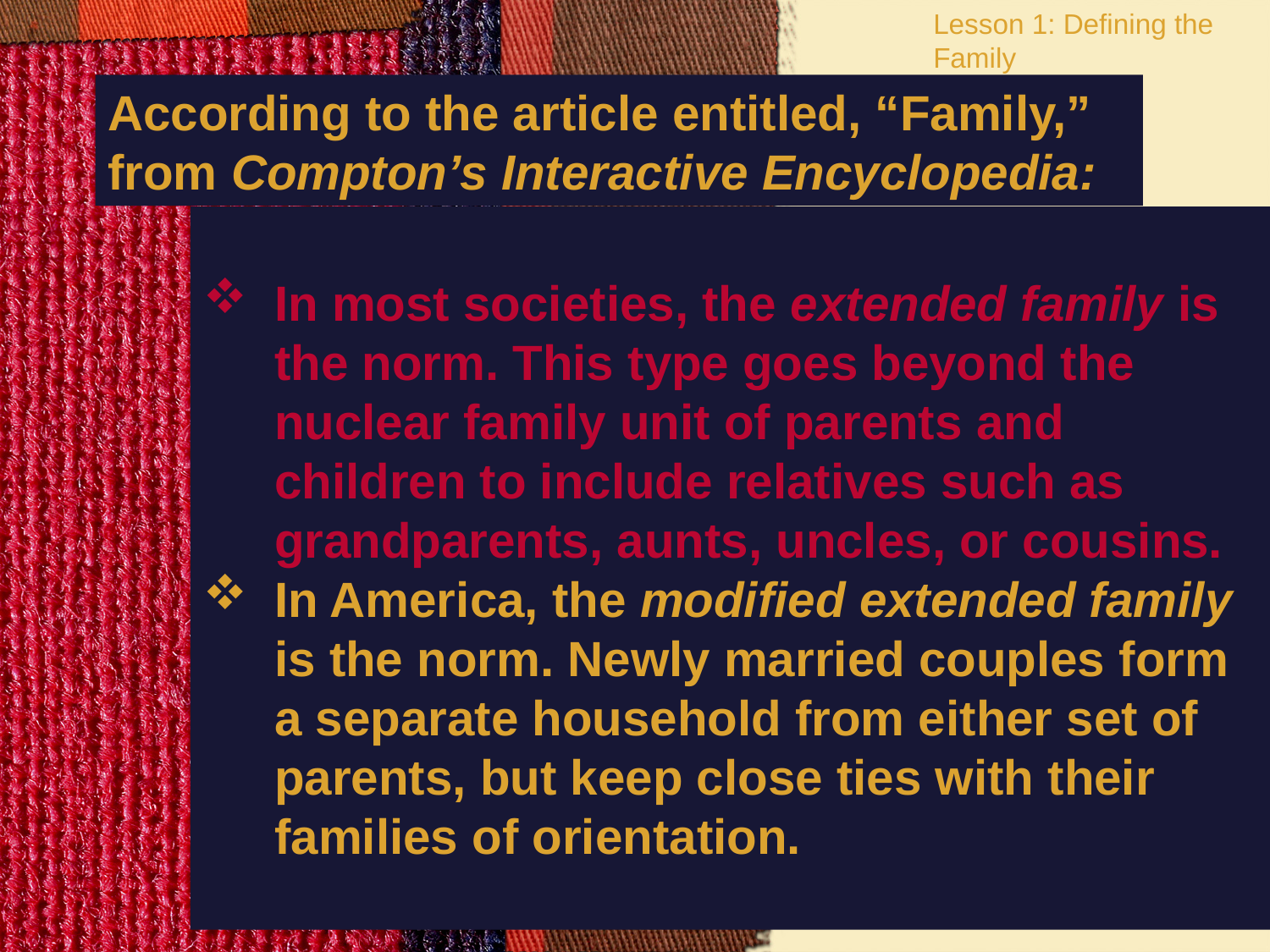

Lesson 1: Defining the Family
According to the article entitled, “Family,” from Compton’s Interactive Encyclopedia:

In most societies, the extended family is the norm. This type goes beyond the nuclear family unit of parents and children to include relatives such as grandparents, aunts, uncles, or cousins.
In America, the modified extended family is the norm. Newly married couples form a separate household from either set of parents, but keep close ties with their families of orientation.